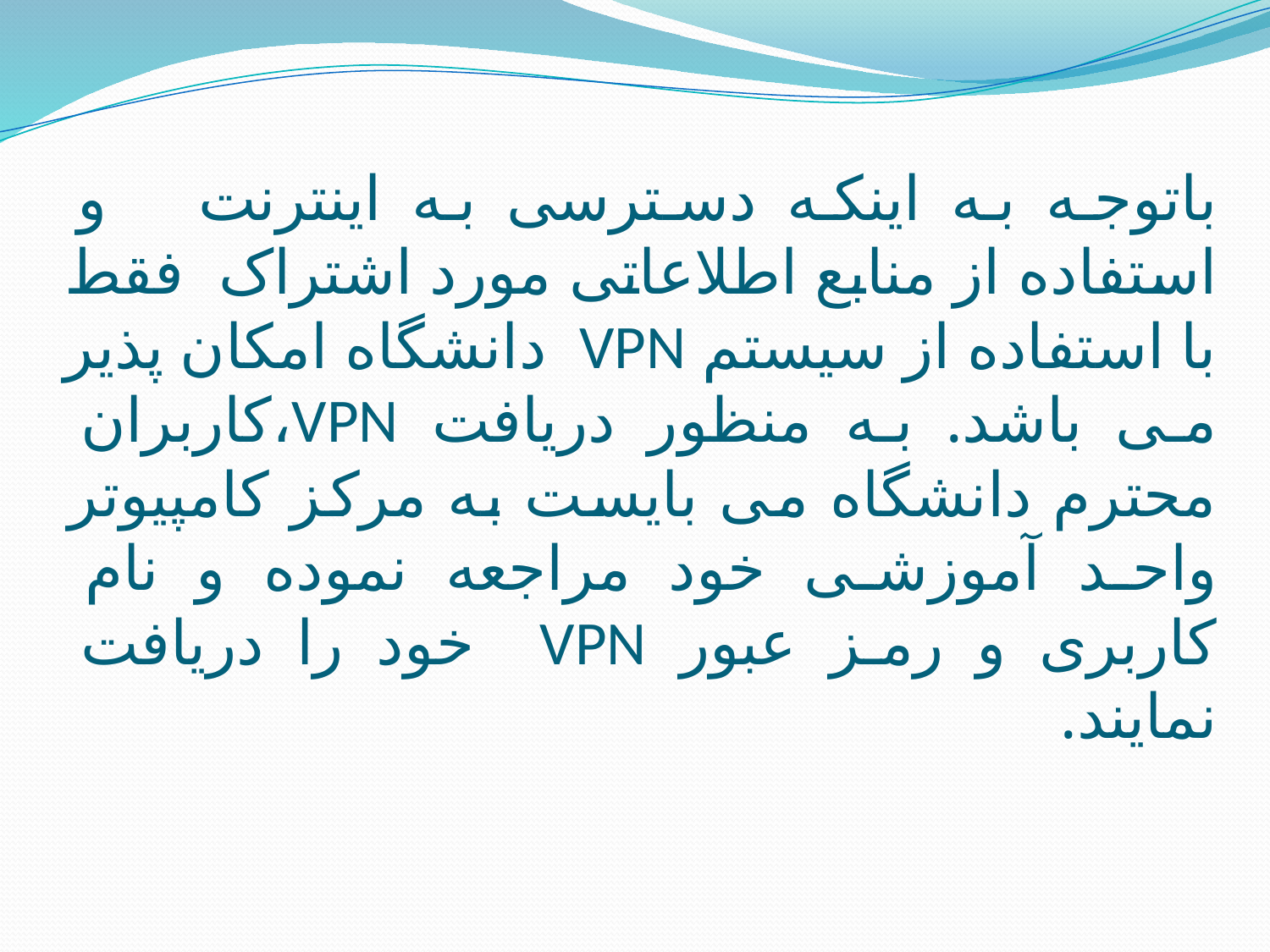

# باتوجه به اینکه دسترسی به اینترنت   و استفاده از منابع اطلاعاتی مورد اشتراک  فقط با استفاده از سیستم VPN  دانشگاه امکان پذیر می باشد. به منظور دریافت VPN،کاربران محترم دانشگاه می بایست به مرکز کامپیوتر واحد آموزشی خود مراجعه نموده و نام کاربری و رمز عبور VPN  خود را دریافت نمایند.